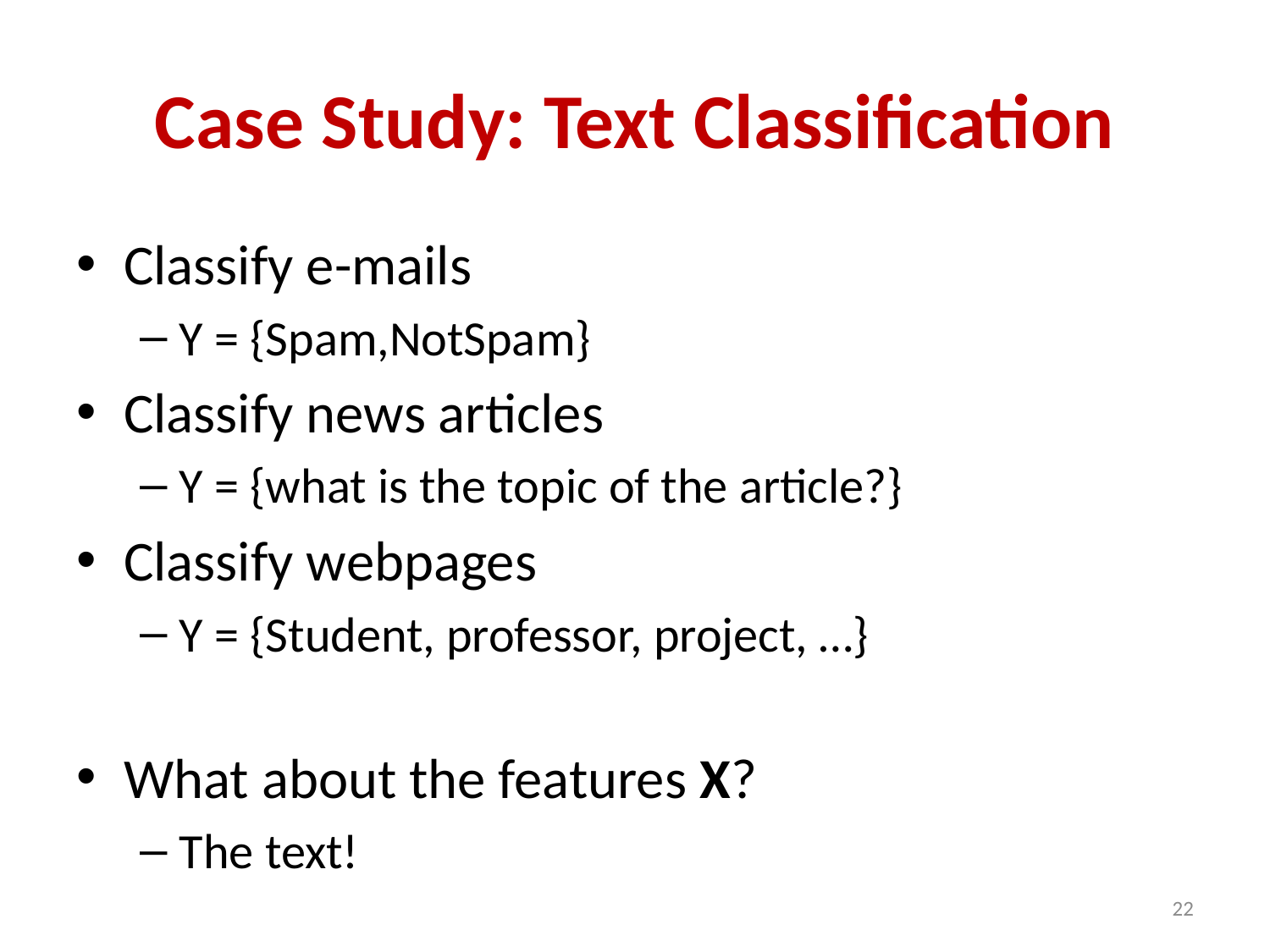

# Case Study: Text Classification
Classify e-mails
Y = {Spam,NotSpam}
Classify news articles
Y = {what is the topic of the article?}
Classify webpages
Y = {Student, professor, project, …}

What about the features X?
The text!

22